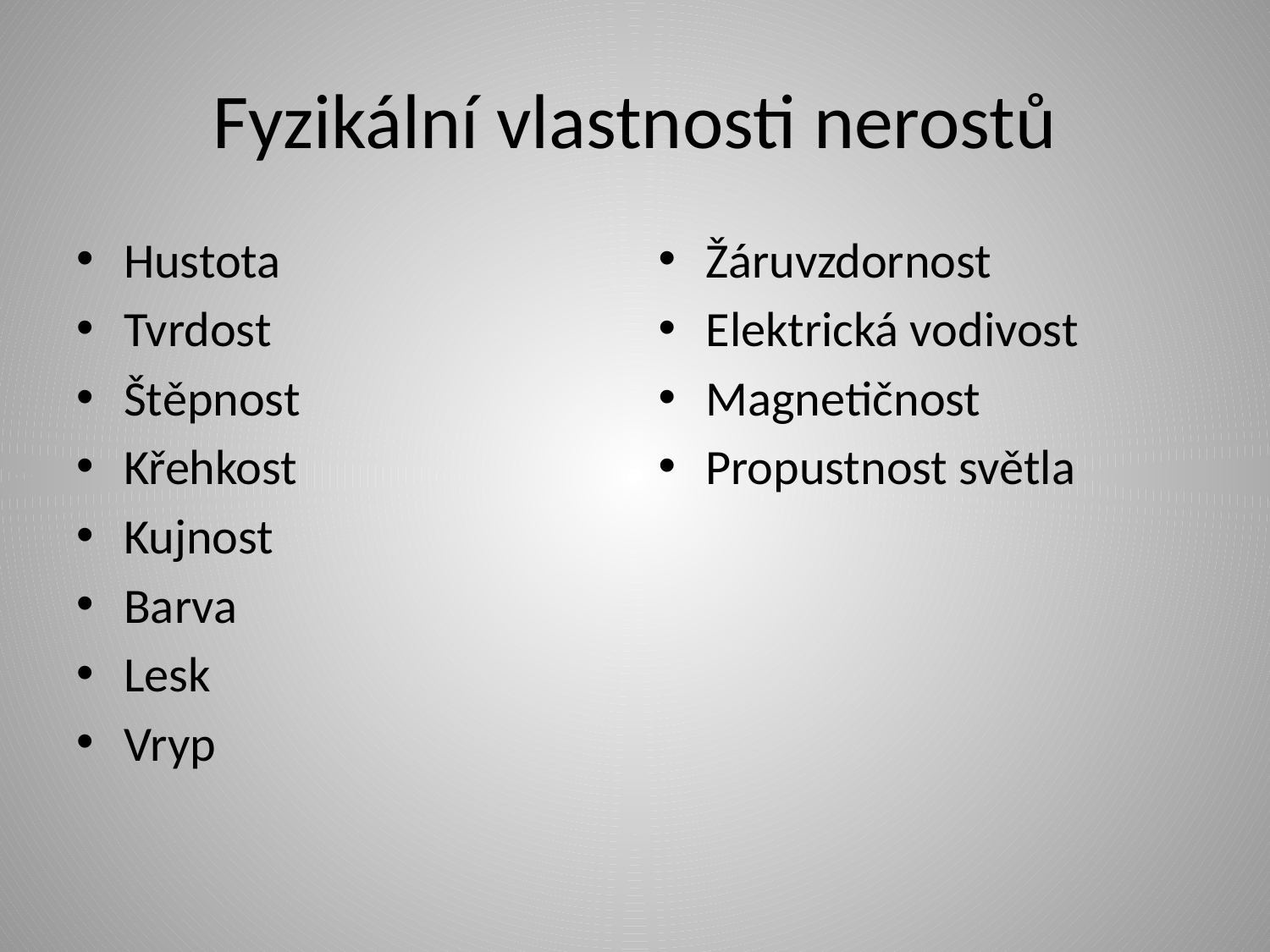

# Fyzikální vlastnosti nerostů
Hustota
Tvrdost
Štěpnost
Křehkost
Kujnost
Barva
Lesk
Vryp

Žáruvzdornost
Elektrická vodivost
Magnetičnost
Propustnost světla